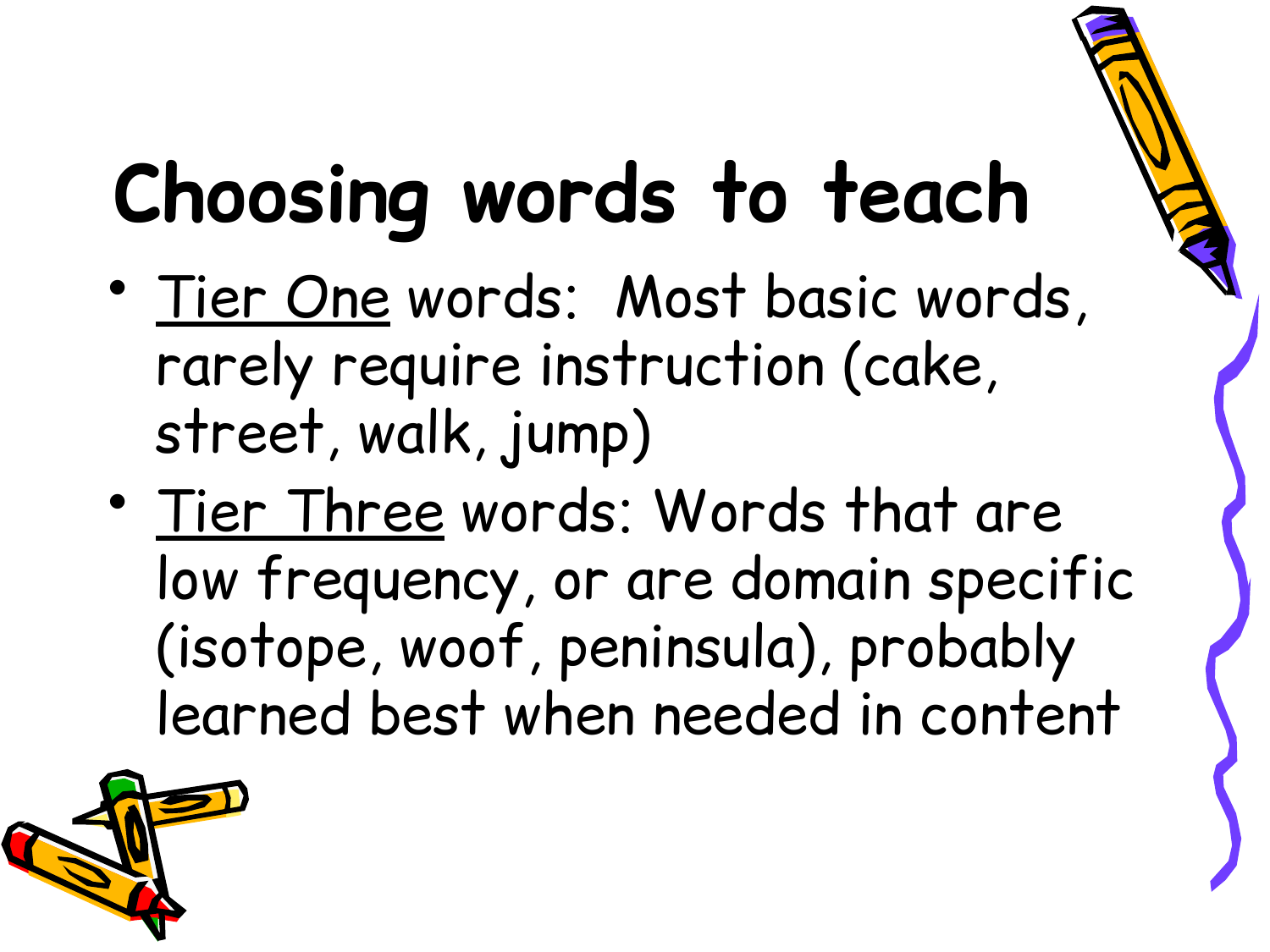

# Choosing words to teach
Tier One words:  Most basic words, rarely require instruction (cake, street, walk, jump)
Tier Three words: Words that are low frequency, or are domain specific (isotope, woof, peninsula), probably learned best when needed in content